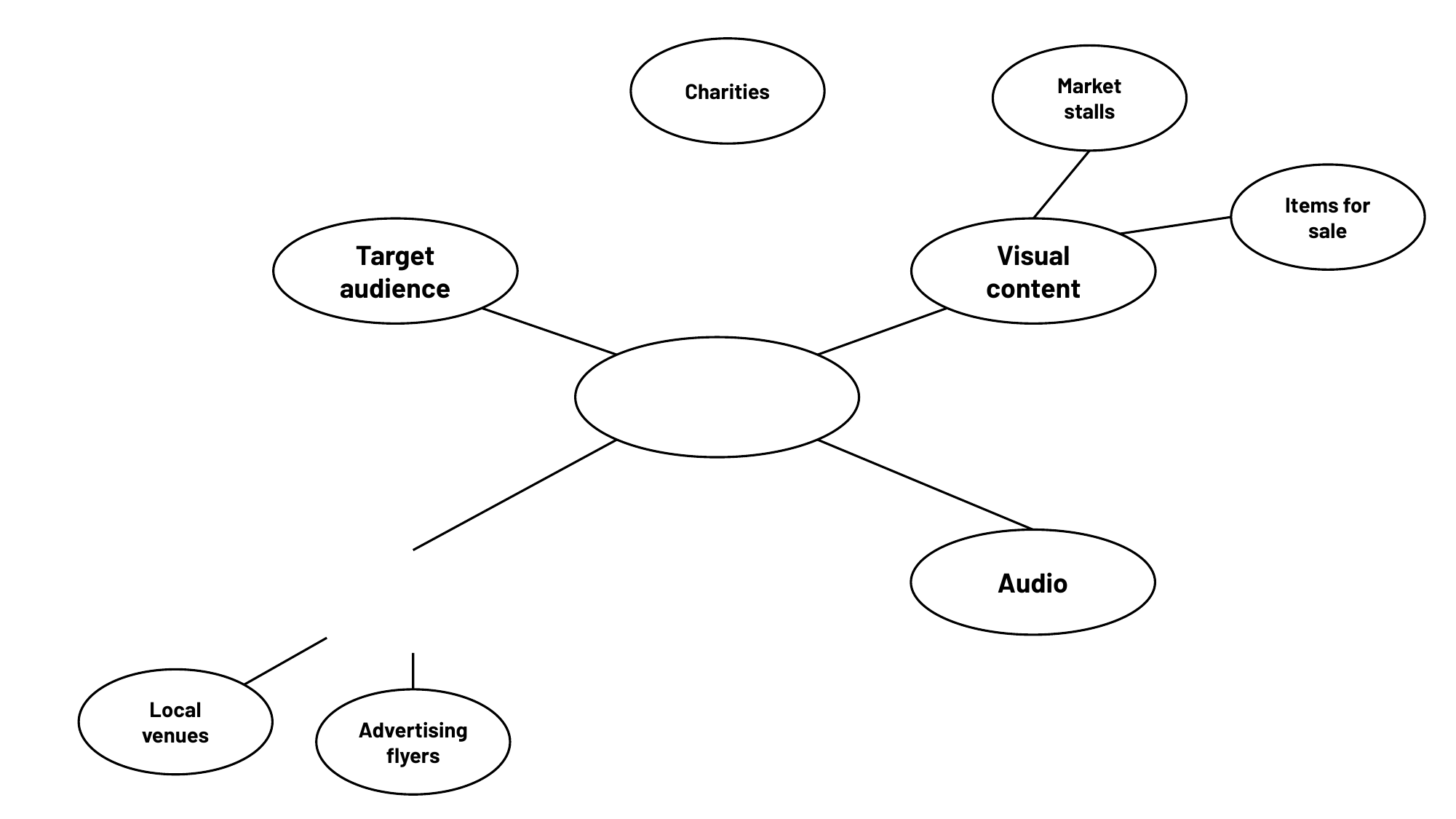

Charities
Market stalls
Items for sale
Target audience
Visual content

Audio
Local venues
Advertising flyers